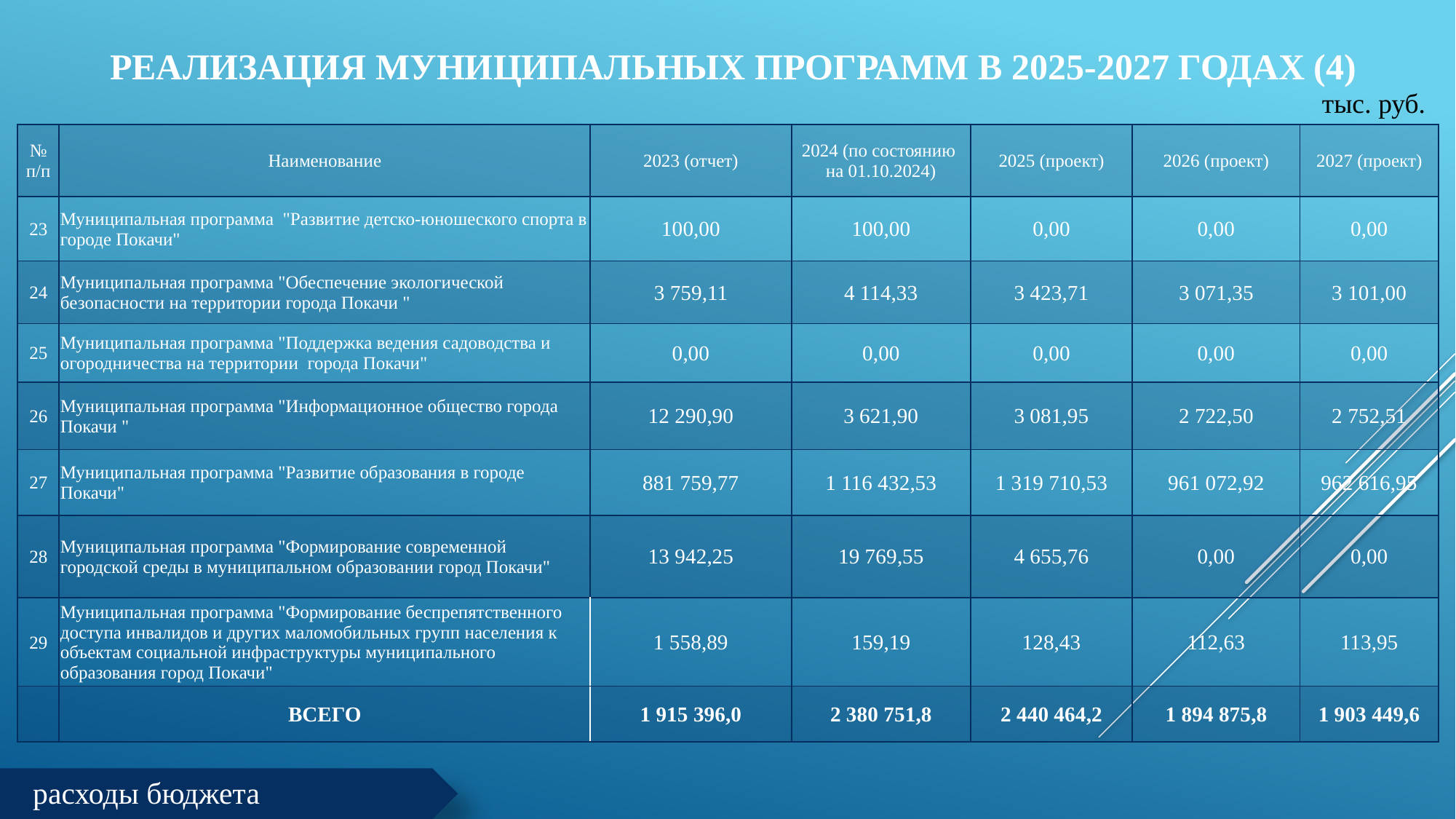

РЕАЛИЗАЦИЯ МУНИЦИПАЛЬНЫХ ПРОГРАММ В 2025-2027 ГОДАХ (4)
 тыс. руб.
| № п/п | Наименование | 2023 (отчет) | 2024 (по состоянию на 01.10.2024) | 2025 (проект) | 2026 (проект) | 2027 (проект) |
| --- | --- | --- | --- | --- | --- | --- |
| 23 | Муниципальная программа "Развитие детско-юношеского спорта в городе Покачи" | 100,00 | 100,00 | 0,00 | 0,00 | 0,00 |
| 24 | Муниципальная программа "Обеспечение экологической безопасности на территории города Покачи " | 3 759,11 | 4 114,33 | 3 423,71 | 3 071,35 | 3 101,00 |
| 25 | Муниципальная программа "Поддержка ведения садоводства и огородничества на территории города Покачи" | 0,00 | 0,00 | 0,00 | 0,00 | 0,00 |
| 26 | Муниципальная программа "Информационное общество города Покачи " | 12 290,90 | 3 621,90 | 3 081,95 | 2 722,50 | 2 752,51 |
| 27 | Муниципальная программа "Развитие образования в городе Покачи" | 881 759,77 | 1 116 432,53 | 1 319 710,53 | 961 072,92 | 962 616,95 |
| 28 | Муниципальная программа "Формирование современной городской среды в муниципальном образовании город Покачи" | 13 942,25 | 19 769,55 | 4 655,76 | 0,00 | 0,00 |
| 29 | Муниципальная программа "Формирование беспрепятственного доступа инвалидов и других маломобильных групп населения к объектам социальной инфраструктуры муниципального образования город Покачи" | 1 558,89 | 159,19 | 128,43 | 112,63 | 113,95 |
|  | ВСЕГО | 1 915 396,0 | 2 380 751,8 | 2 440 464,2 | 1 894 875,8 | 1 903 449,6 |

расходы бюджета